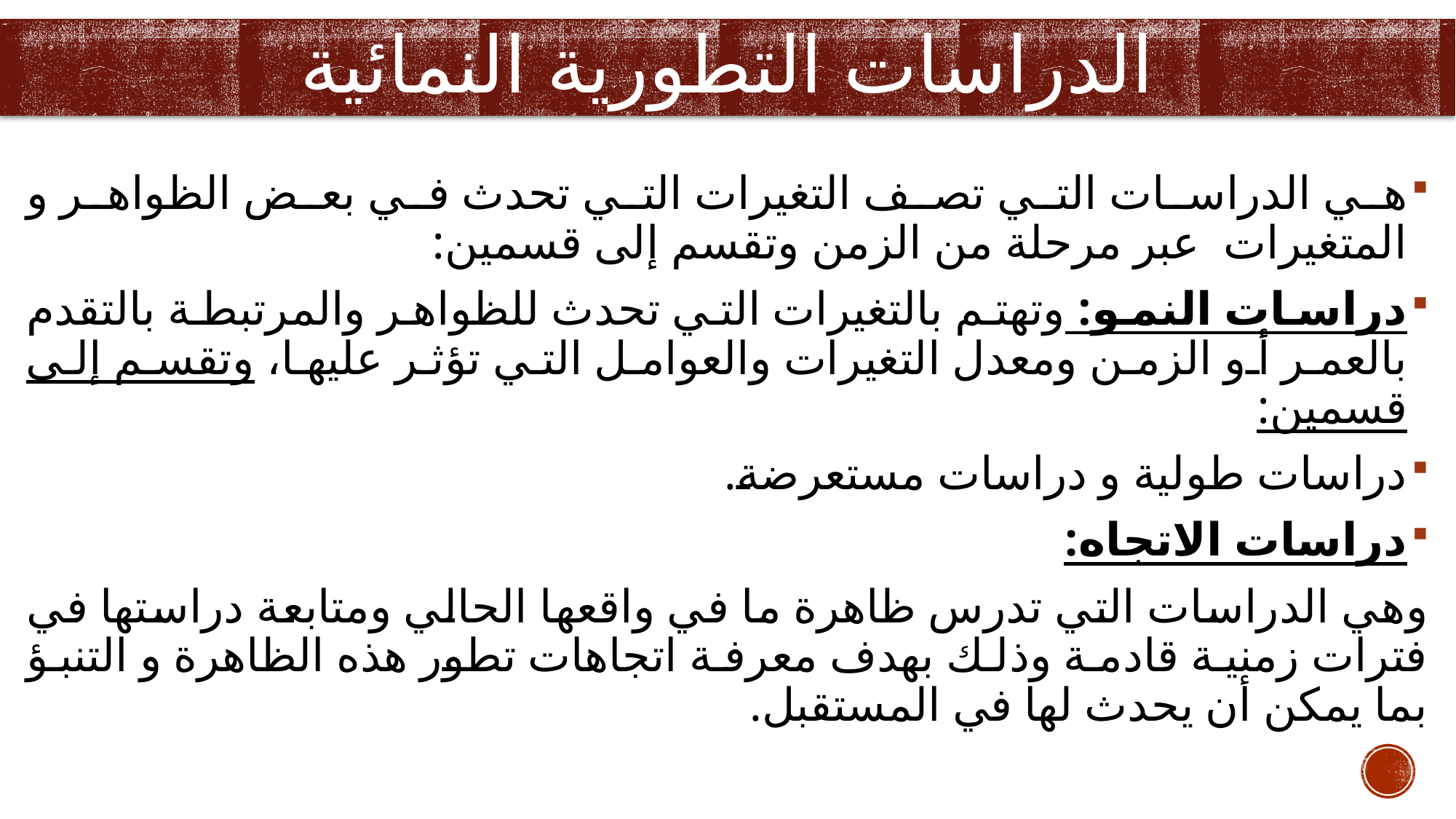

# الدراسات التطورية النمائية
هي الدراسات التي تصف التغيرات التي تحدث في بعض الظواهر و المتغيرات  عبر مرحلة من الزمن وتقسم إلى قسمين:
دراسات النمو: وتهتم بالتغيرات التي تحدث للظواهر والمرتبطة بالتقدم بالعمر أو الزمن ومعدل التغيرات والعوامل التي تؤثر عليها، وتقسم إلى قسمين:
دراسات طولية و دراسات مستعرضة.
دراسات الاتجاه:
وهي الدراسات التي تدرس ظاهرة ما في واقعها الحالي ومتابعة دراستها في فترات زمنية قادمة وذلك بهدف معرفة اتجاهات تطور هذه الظاهرة و التنبؤ بما يمكن أن يحدث لها في المستقبل.